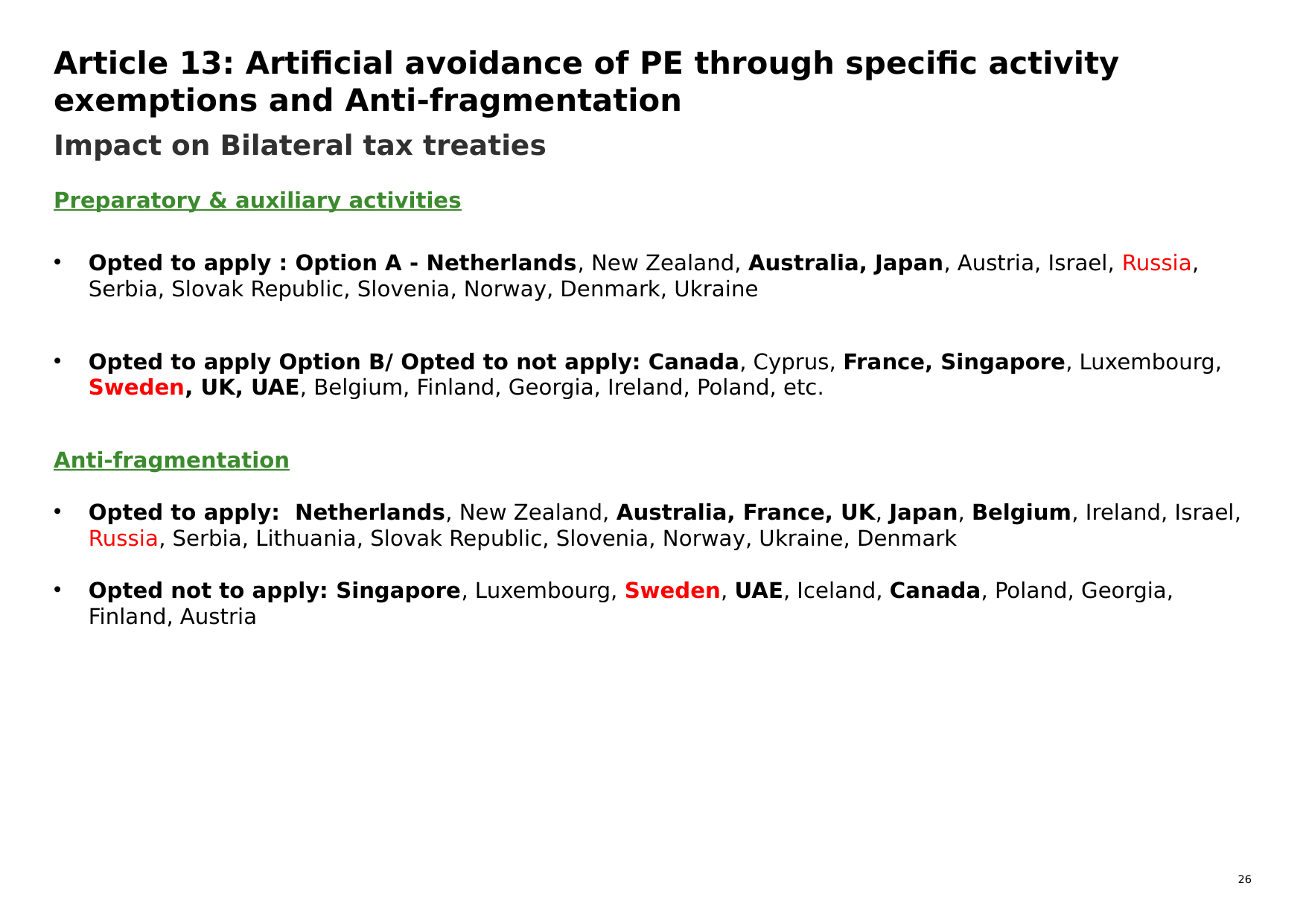

# Article 13: Artificial avoidance of PE through specific activity exemptions and Anti-fragmentation
Impact on Bilateral tax treaties

Preparatory & auxiliary activities

Opted to apply : Option A - Netherlands, New Zealand, Australia, Japan, Austria, Israel, Russia, Serbia, Slovak Republic, Slovenia, Norway, Denmark, Ukraine

Opted to apply Option B/ Opted to not apply: Canada, Cyprus, France, Singapore, Luxembourg, Sweden, UK, UAE, Belgium, Finland, Georgia, Ireland, Poland, etc.

Anti-fragmentation

Opted to apply:  Netherlands, New Zealand, Australia, France, UK, Japan, Belgium, Ireland, Israel, Russia, Serbia, Lithuania, Slovak Republic, Slovenia, Norway, Ukraine, Denmark

Opted not to apply: Singapore, Luxembourg, Sweden, UAE, Iceland, Canada, Poland, Georgia, Finland, Austria